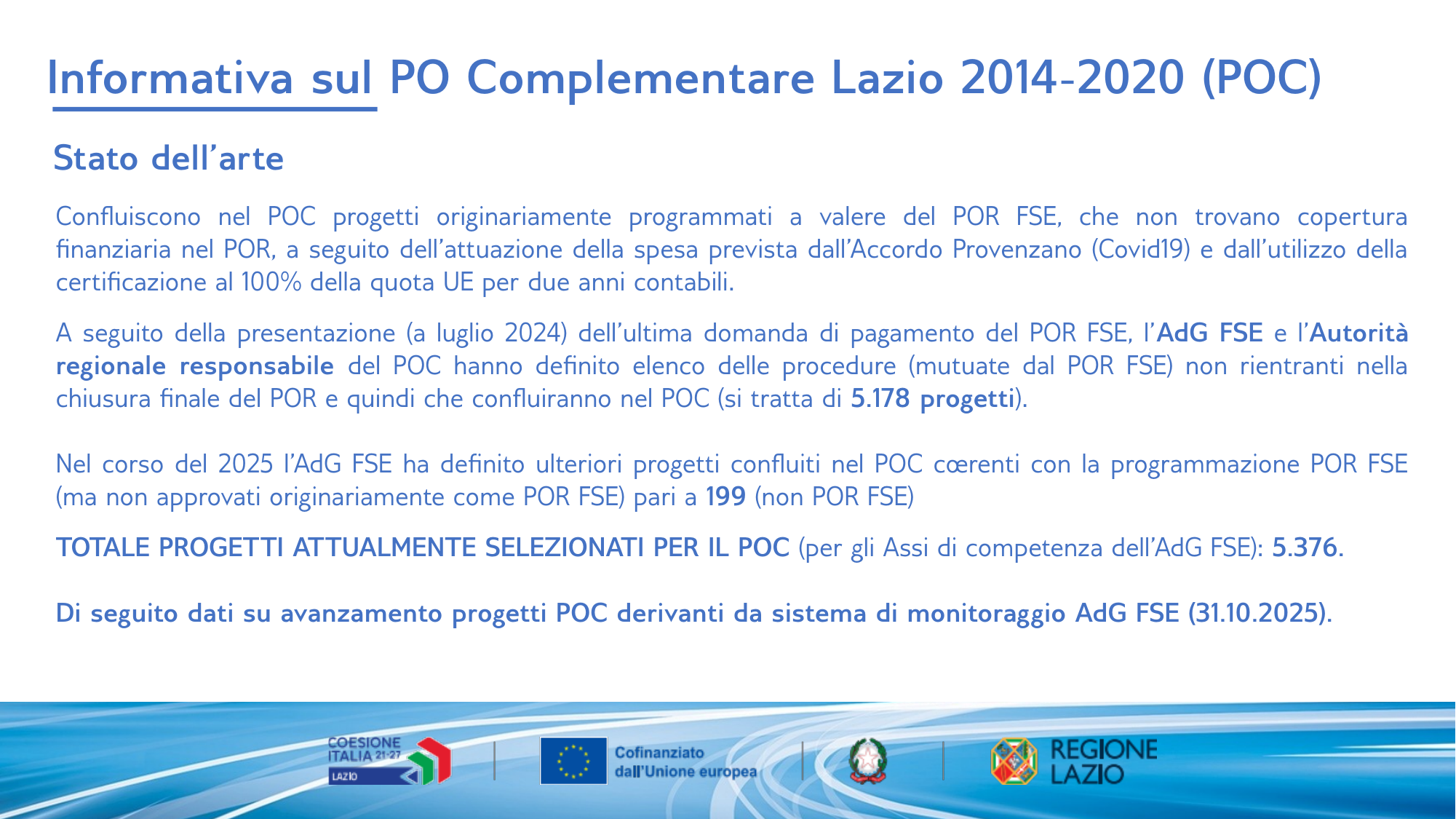

Informativa sul PO Complementare Lazio 2014-2020 (POC)
Stato dell’arte
Confluiscono nel POC progetti originariamente programmati a valere del POR FSE, che non trovano copertura finanziaria nel POR, a seguito dell’attuazione della spesa prevista dall’Accordo Provenzano (Covid19) e dall’utilizzo della certificazione al 100% della quota UE per due anni contabili.

A seguito della presentazione (a luglio 2024) dell’ultima domanda di pagamento del POR FSE, l’AdG FSE e l’Autorità regionale responsabile del POC hanno definito elenco delle procedure (mutuate dal POR FSE) non rientranti nella chiusura finale del POR e quindi che confluiranno nel POC (si tratta di 5.178 progetti).

Nel corso del 2025 l’AdG FSE ha definito ulteriori progetti confluiti nel POC coerenti con la programmazione POR FSE (ma non approvati originariamente come POR FSE) pari a 199 (non POR FSE)

TOTALE PROGETTI ATTUALMENTE SELEZIONATI PER IL POC (per gli Assi di competenza dell’AdG FSE): 5.376.

Di seguito dati su avanzamento progetti POC derivanti da sistema di monitoraggio AdG FSE (31.10.2025).